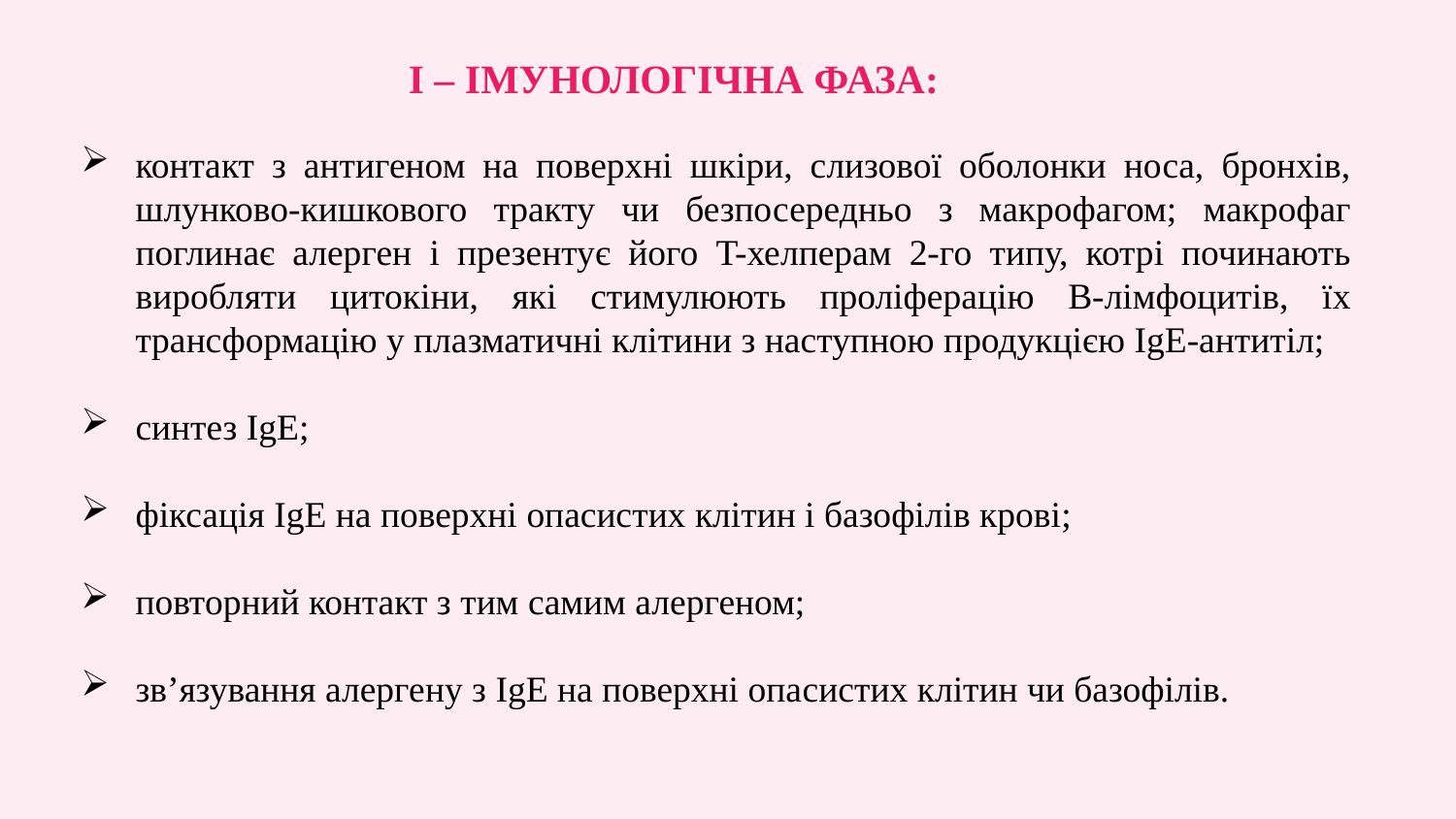

І – ІМУНОЛОГІЧНА ФАЗА:
контакт з антигеном на поверхні шкіри, слизової оболонки носа, бронхів, шлунково-кишкового тракту чи безпосередньо з макрофагом; макрофаг поглинає алерген і презентує його T-хелперам 2-го типу, котрі починають вироб­ляти цитокіни, які стимулюють проліферацію В-лімфоцитів, їх трансформацію у плазматичні клітини з наступною продукцією IgE-антитіл;

синтез IgE;

фіксація IgE на поверхні опасистих клітин і базофілів крові;

повторний контакт з тим самим алергеном;

зв’язування алергену з IgE на поверхні опа­систих клітин чи базофілів.